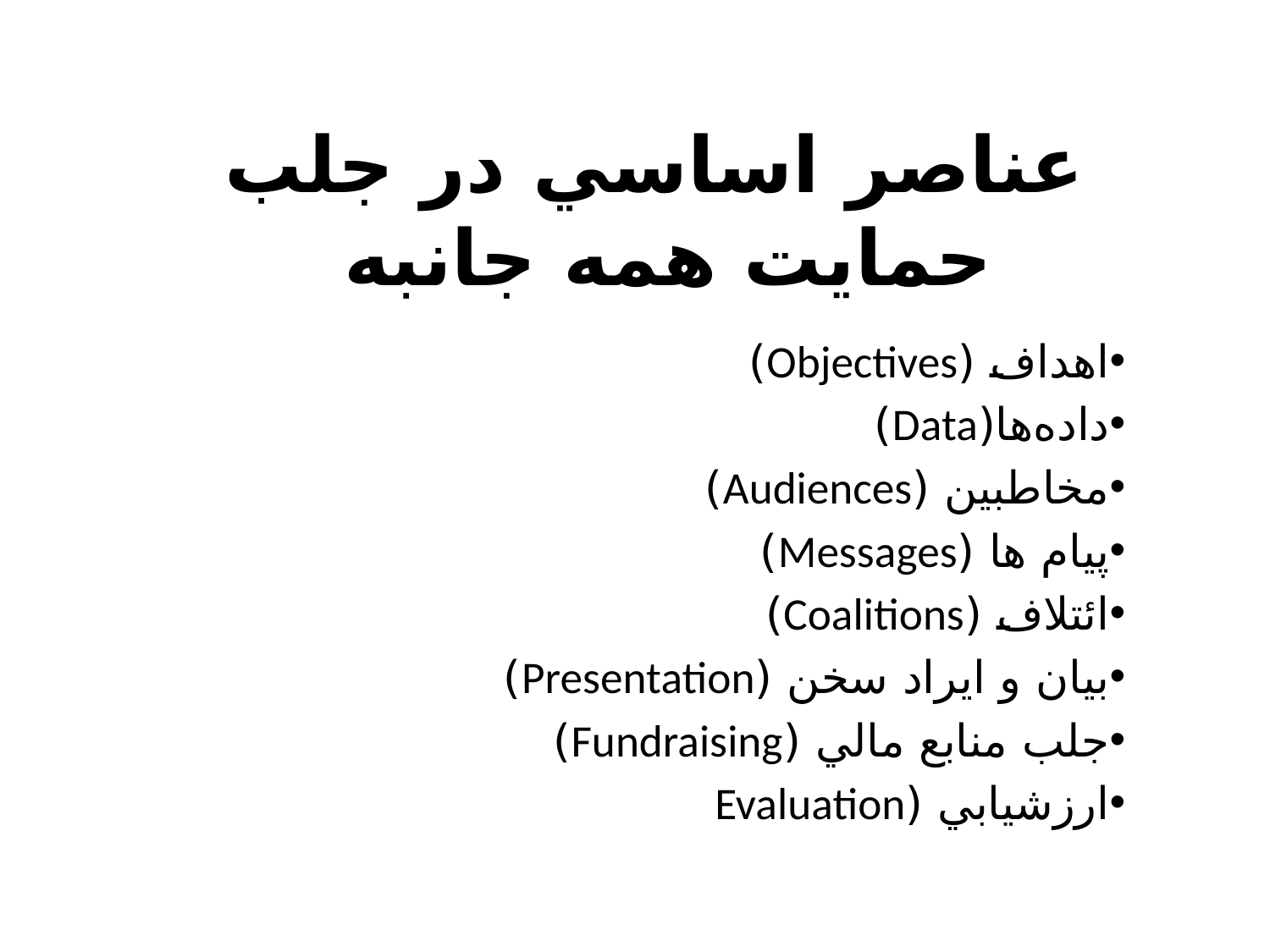

# عناصر اساسي در جلب حمايت همه جانبه
اهداف (Objectives)
داده‌ها(Data)
مخاطبين (Audiences)
پيام ها (Messages)
ائتلاف (Coalitions)
بيان و ايراد سخن (Presentation)
جلب منابع مالي (Fundraising)
ارزشيابي (Evaluation